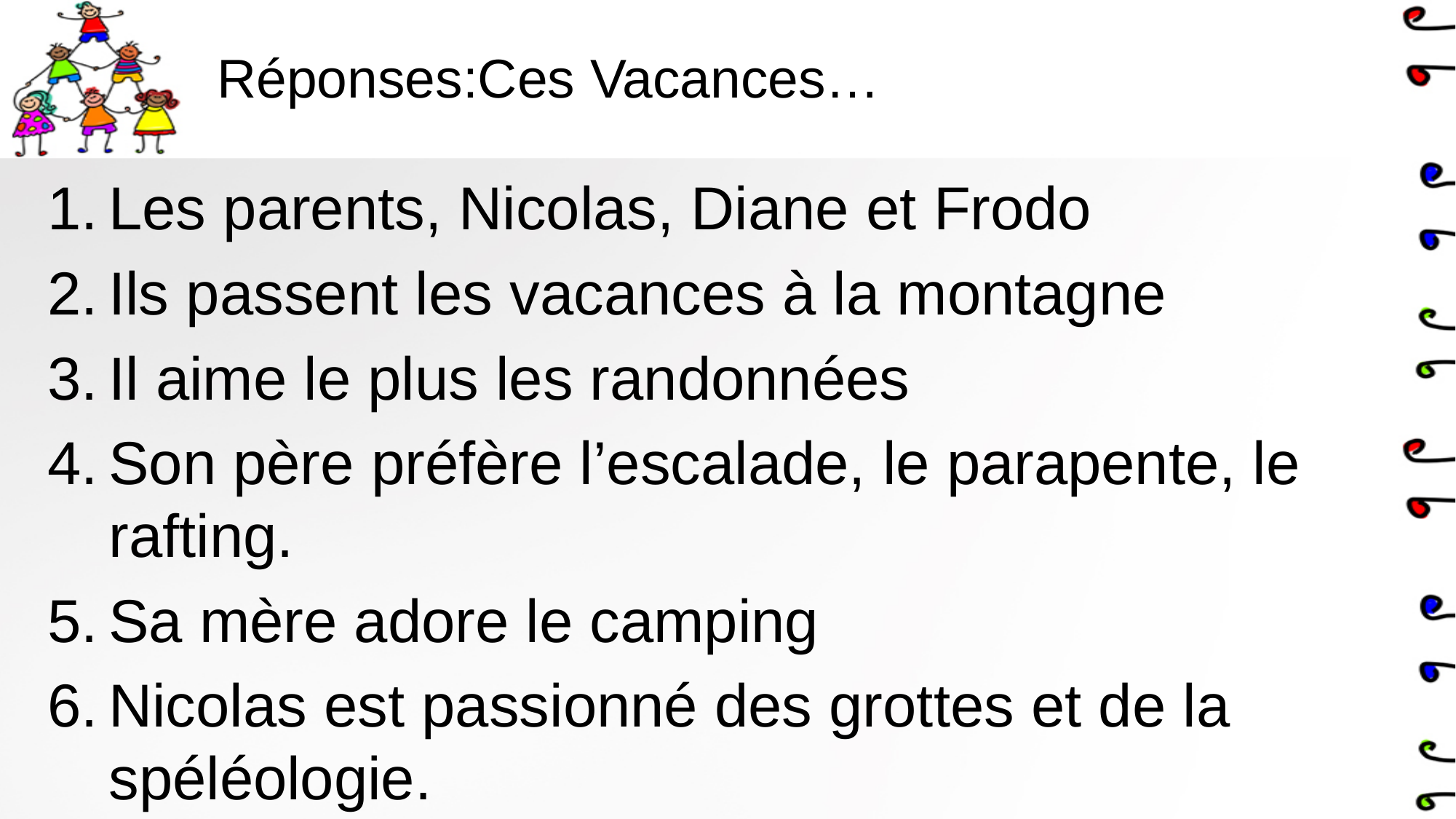

# Réponses:Ces Vacances…
Les parents, Nicolas, Diane et Frodo
Ils passent les vacances à la montagne
Il aime le plus les randonnées
Son père préfère l’escalade, le parapente, le rafting.
Sa mère adore le camping
Nicolas est passionné des grottes et de la spéléologie.